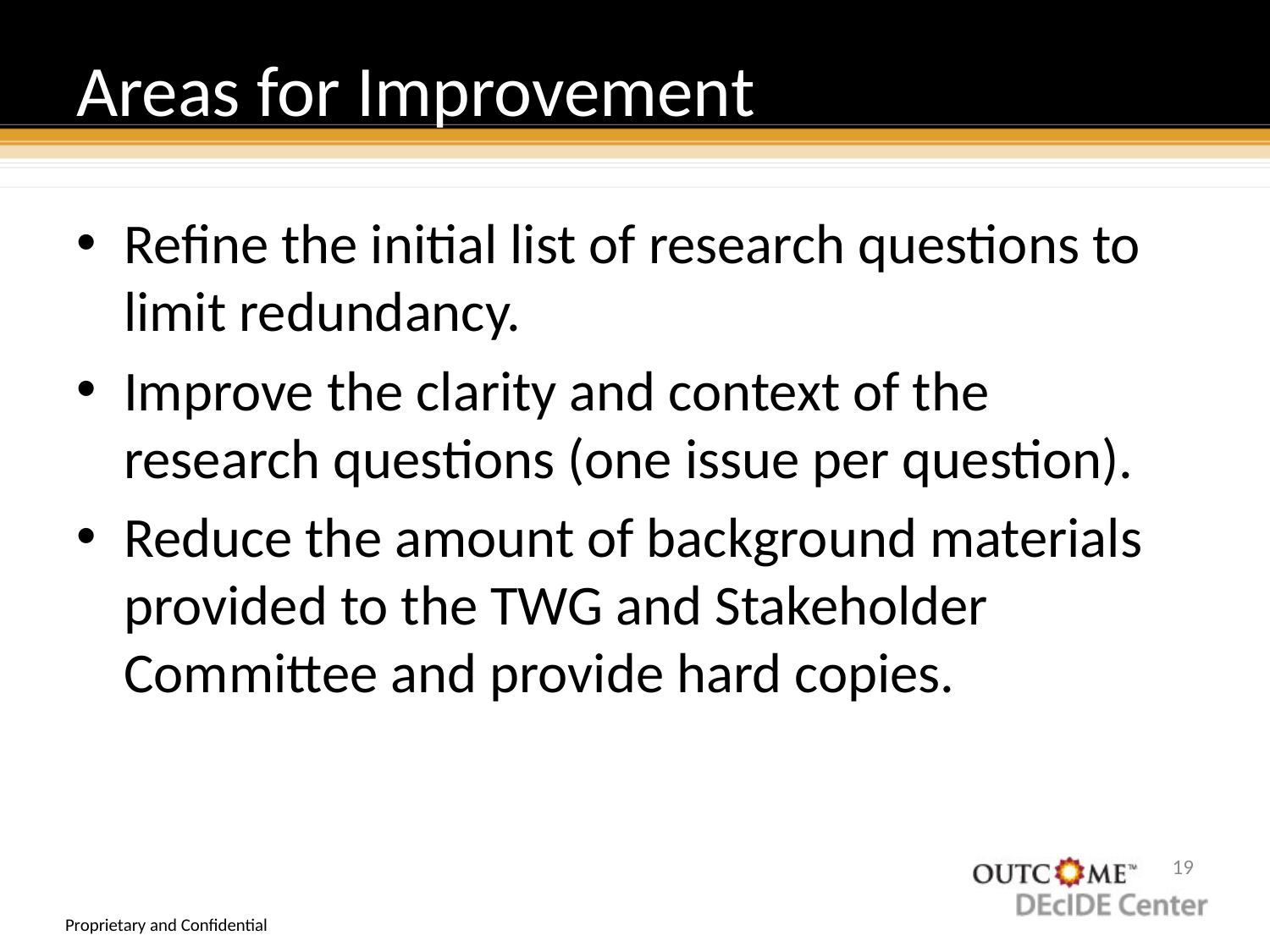

# Areas for Improvement
Refine the initial list of research questions to limit redundancy.
Improve the clarity and context of the research questions (one issue per question).
Reduce the amount of background materials provided to the TWG and Stakeholder Committee and provide hard copies.
19